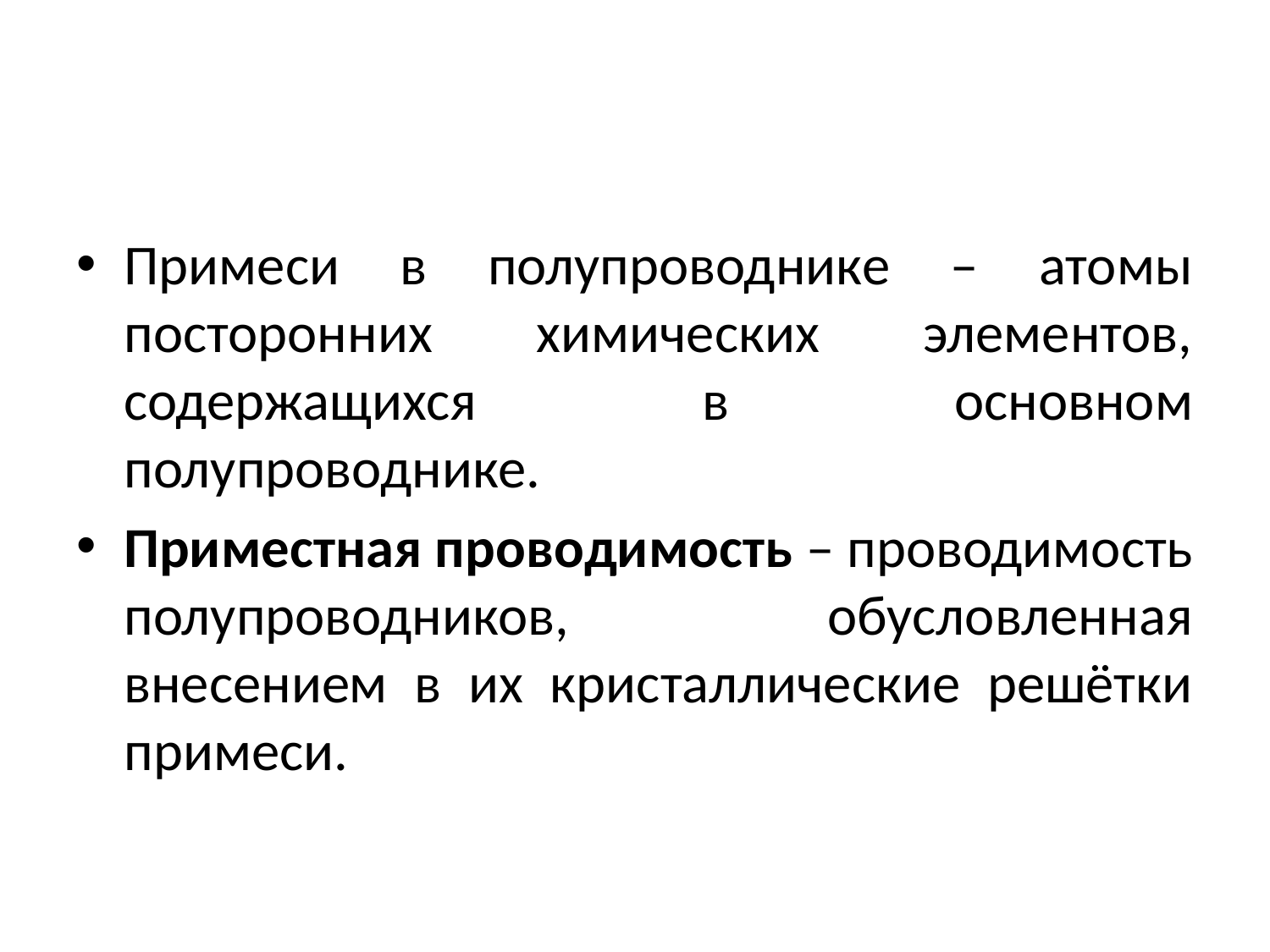

#
Примеси в полупроводнике – атомы посторонних химических элементов, содержащихся в основном полупроводнике.
Приместная проводимость – проводимость полупроводников, обусловленная внесением в их кристаллические решётки примеси.